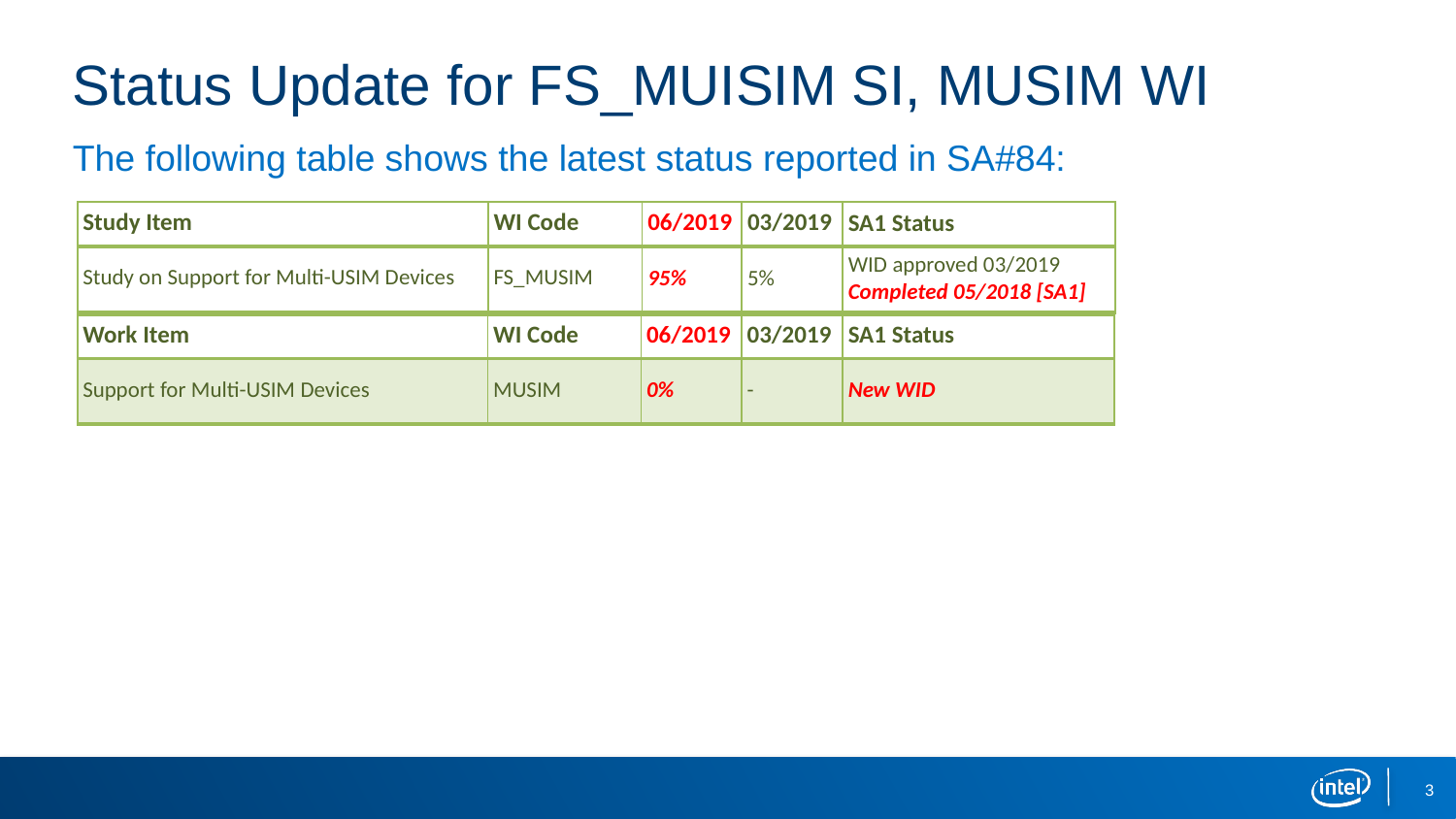

# Status Update for FS_MUISIM SI, MUSIM WI
The following table shows the latest status reported in SA#84:

| Study Item | WI Code | 06/2019 | 03/2019 | SA1 Status |
| --- | --- | --- | --- | --- |
| Study on Support for Multi-USIM Devices | FS\_MUSIM | 95% | 5% | WID approved 03/2019 Completed 05/2018 [SA1] |
| Work Item | WI Code | 06/2019 | 03/2019 | SA1 Status |
| --- | --- | --- | --- | --- |
| Support for Multi-USIM Devices | MUSIM | 0% | - | New WID |
3